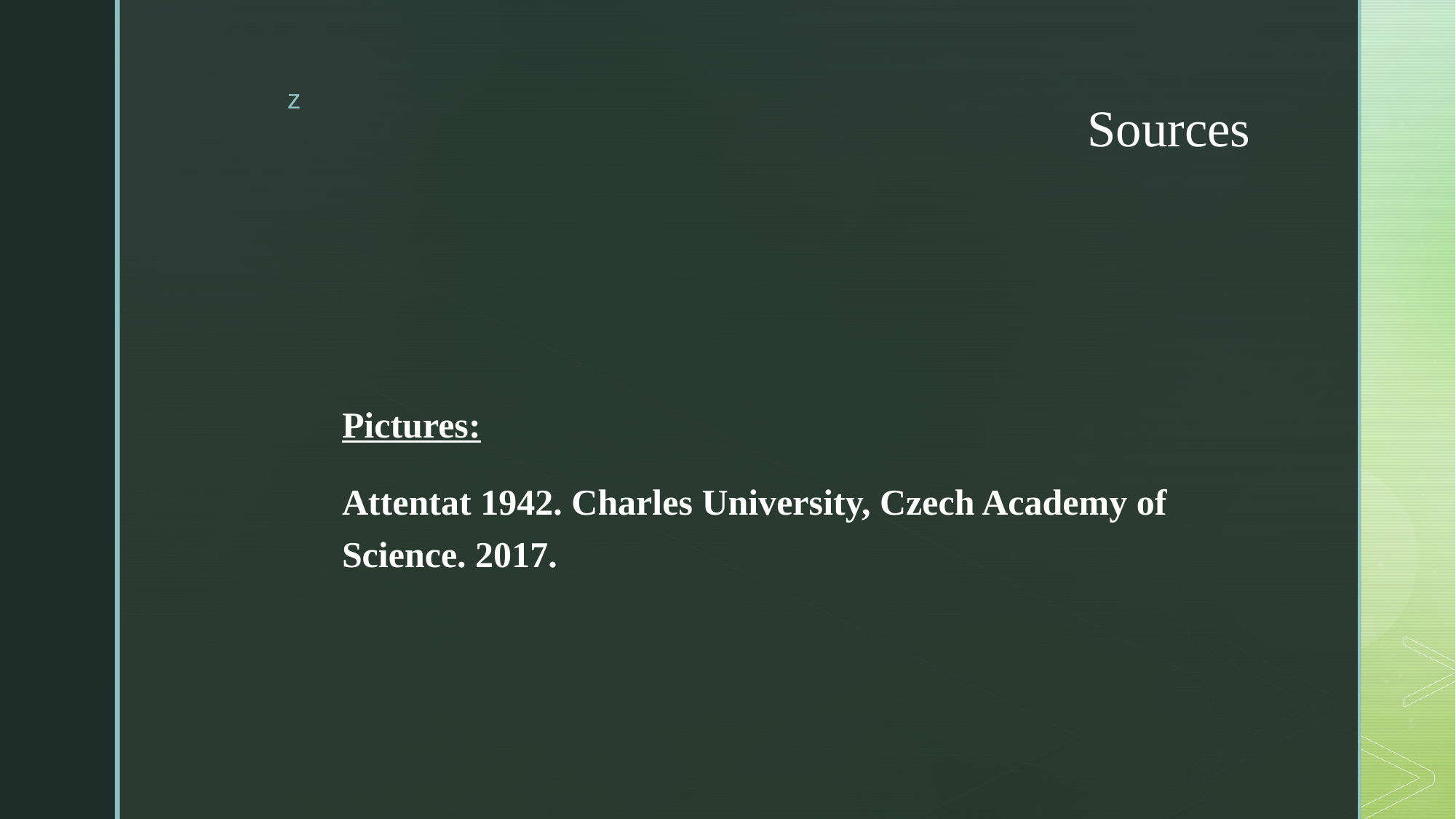

# Sources
Pictures:
Attentat 1942. Charles University, Czech Academy of Science. 2017.